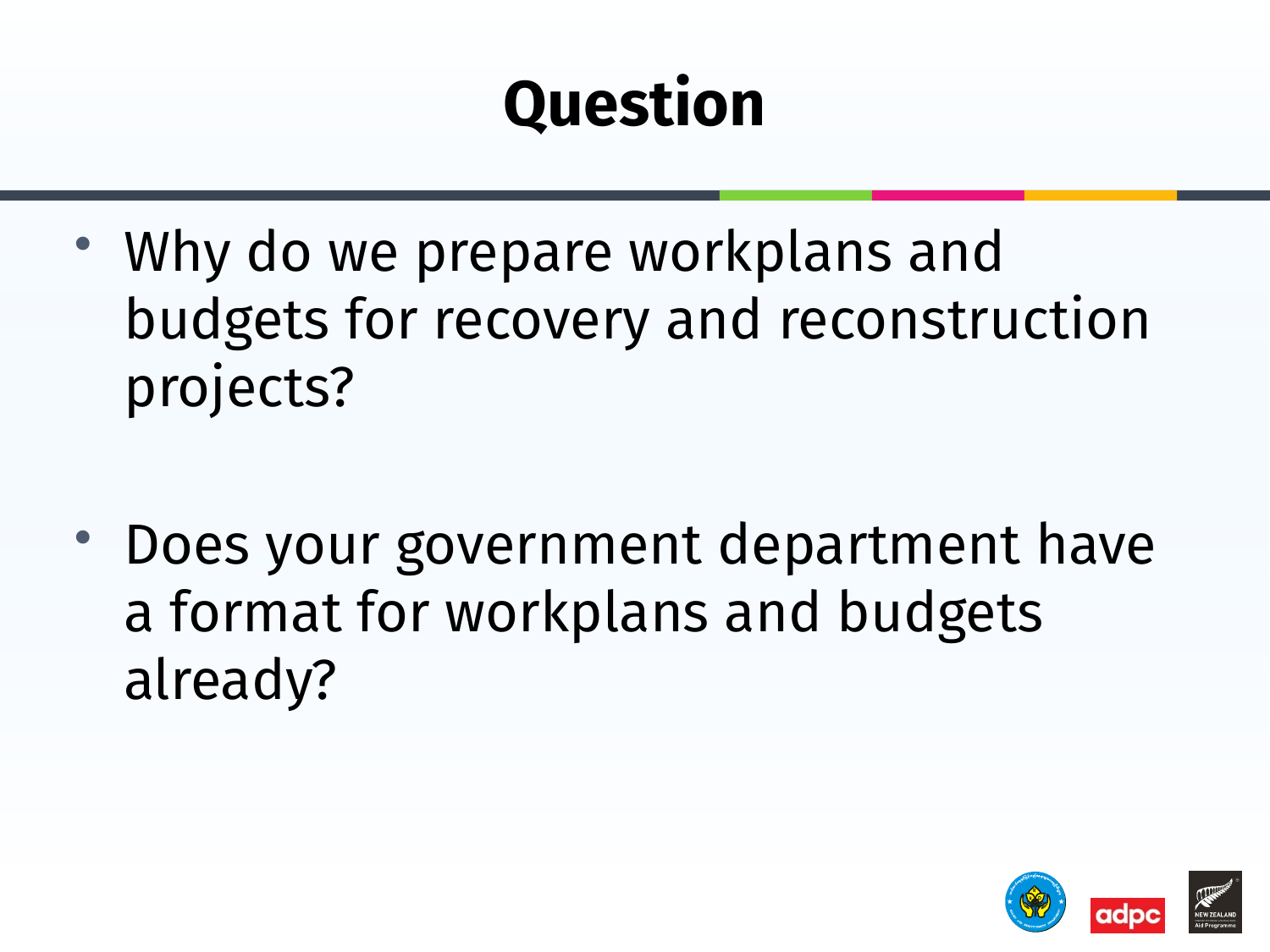

# Question
Why do we prepare workplans and budgets for recovery and reconstruction projects?

Does your government department have a format for workplans and budgets already?